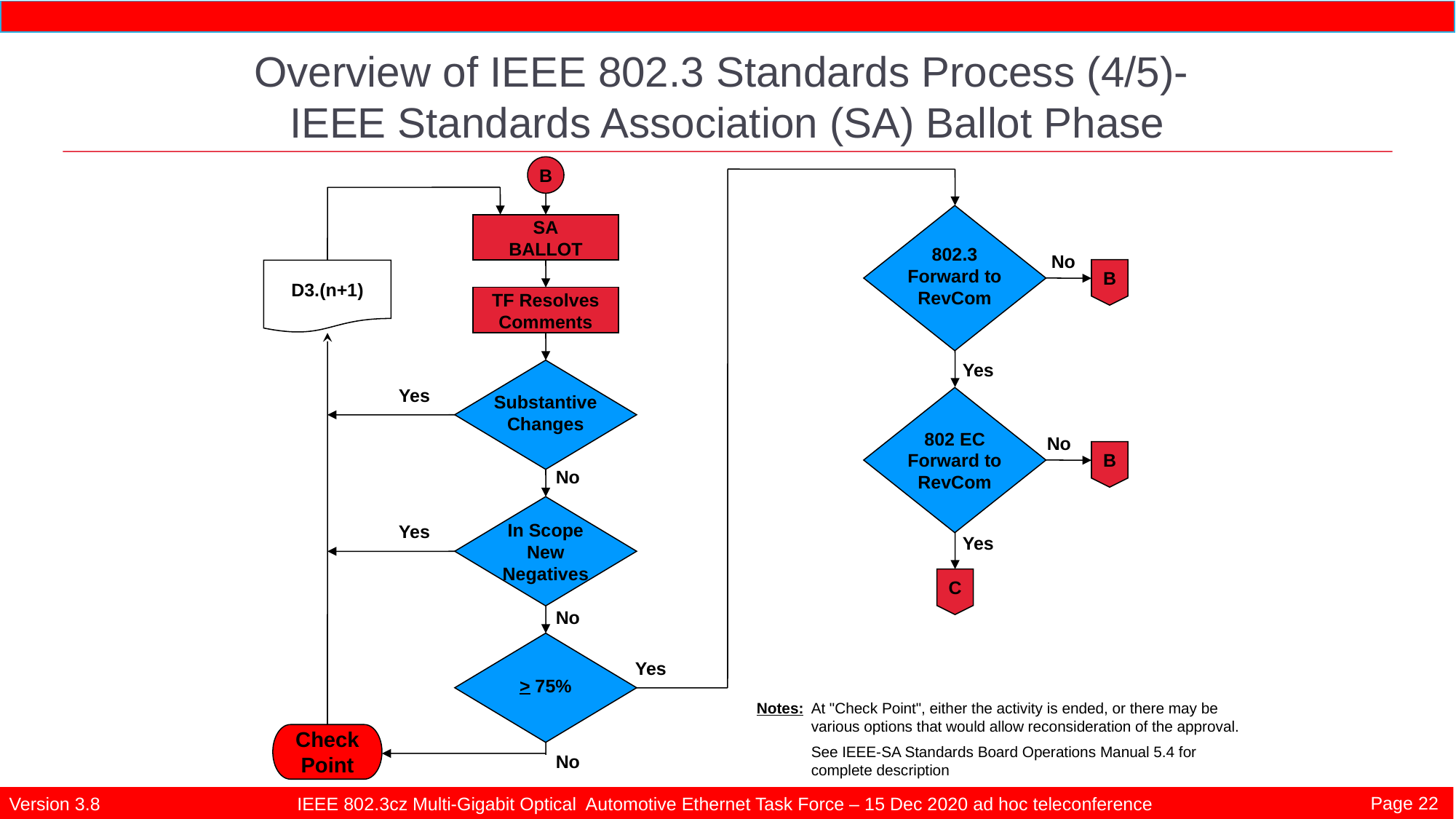

Overview of IEEE 802.3 Standards Process (4/5)-
IEEE Standards Association (SA) Ballot Phase
B

802.3
Forward to
RevCom
SA
BALLOT
No
B
D3.(n+1)

TF Resolves
Comments

Yes
Substantive
Changes
Yes
802 EC
Forward to
RevCom

No
B

No

In Scope
New
Negatives

Yes
Yes

C

No
> 75%
Yes

Notes: 	At "Check Point", either the activity is ended, or there may be various options that would allow reconsideration of the approval.
	See IEEE-SA Standards Board Operations Manual 5.4 for complete description
Check
Point

No